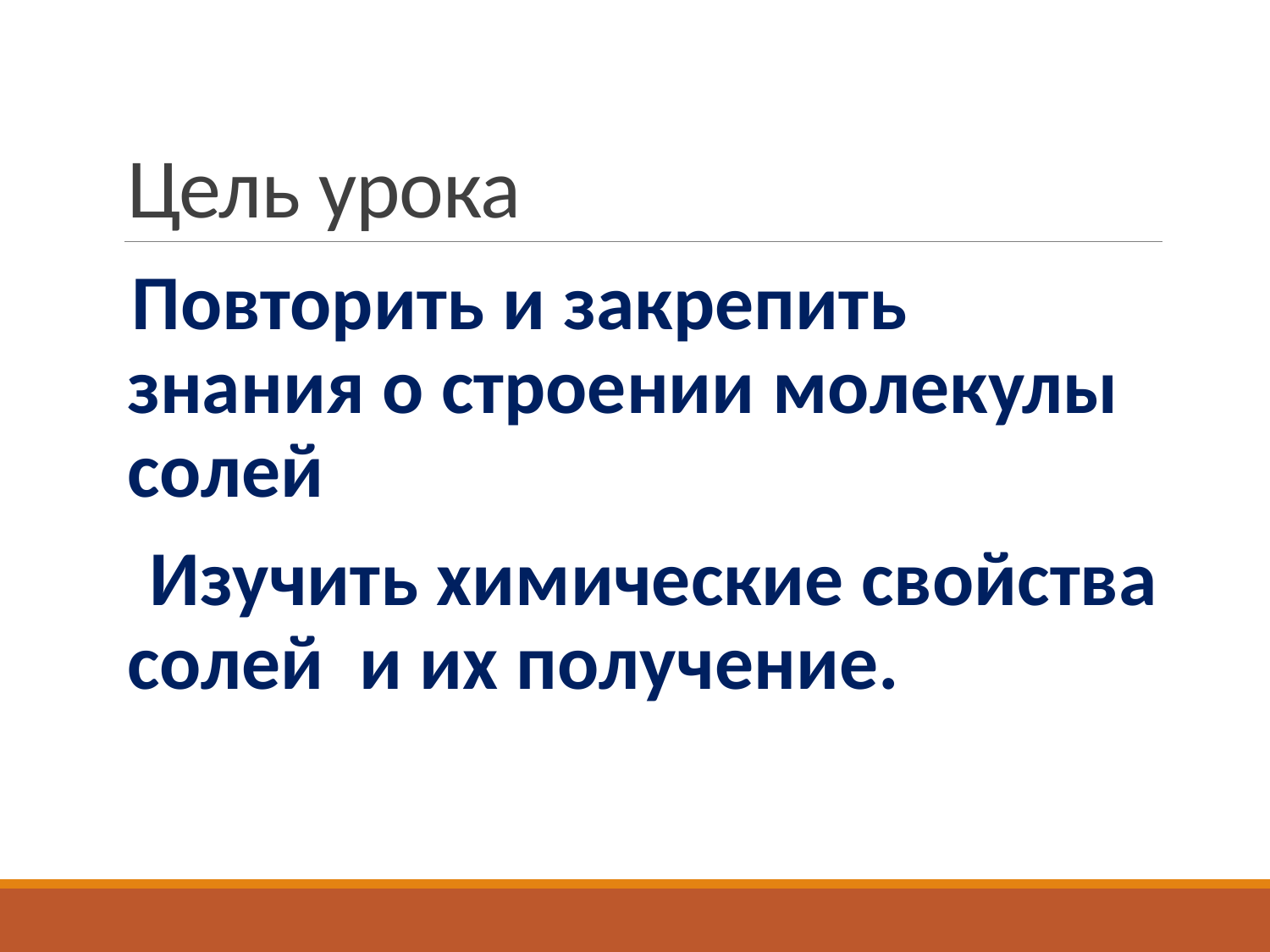

# Цель урока
Повторить и закрепить знания о строении молекулы солей
  Изучить химические свойства солей  и их получение.